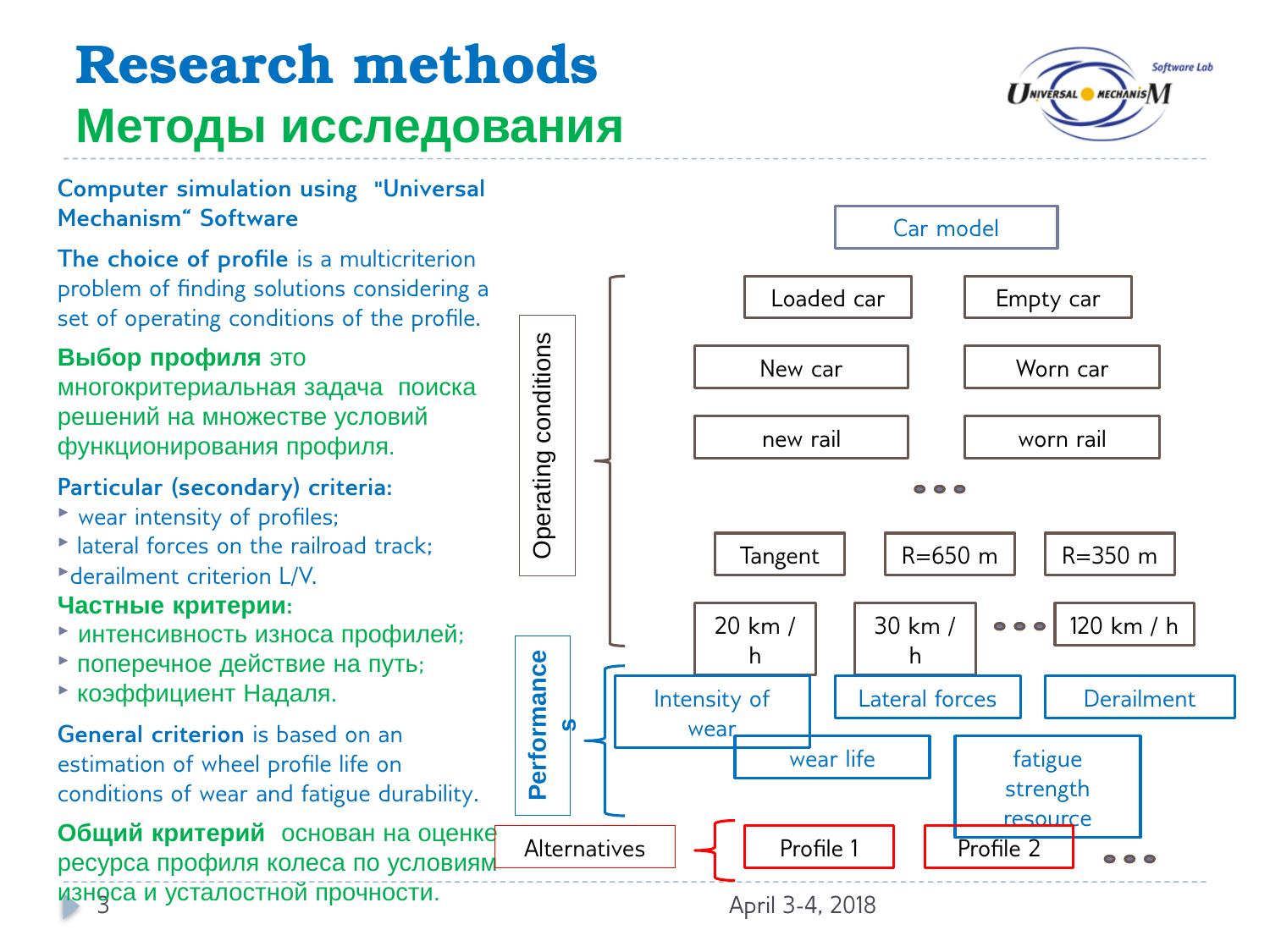

# Research methods Методы исследования
Computer simulation using  "Universal Mechanism“ Software
The choice of profile is a multicriterion problem of finding solutions considering a set of operating conditions of the profile.
Выбор профиля это многокритериальная задача  поиска решений на множестве условий функционирования профиля.
Particular (secondary) criteria:
 wear intensity of profiles;
 lateral forces on the railroad track;
derailment criterion L/V.
Частные критерии:
 интенсивность износа профилей;
 поперечное действие на путь;
 коэффициент Надаля.
General criterion is based on an estimation of wheel profile life on conditions of wear and fatigue durability.
Общий критерий  основан на оценке ресурса профиля колеса по условиям износа и усталостной прочности.
Car model

Loaded car
Empty car
Operating conditions
New car
Worn car
new rail
worn rail

Tangent
R=650 m
R=350 m
20 km / h
30 km / h
120 km / h

Performances

Intensity of wear
Lateral forces
Derailment
wear life
fatigue strength resource

Alternatives
Profile 1
Profile 2

3
April 3-4, 2018